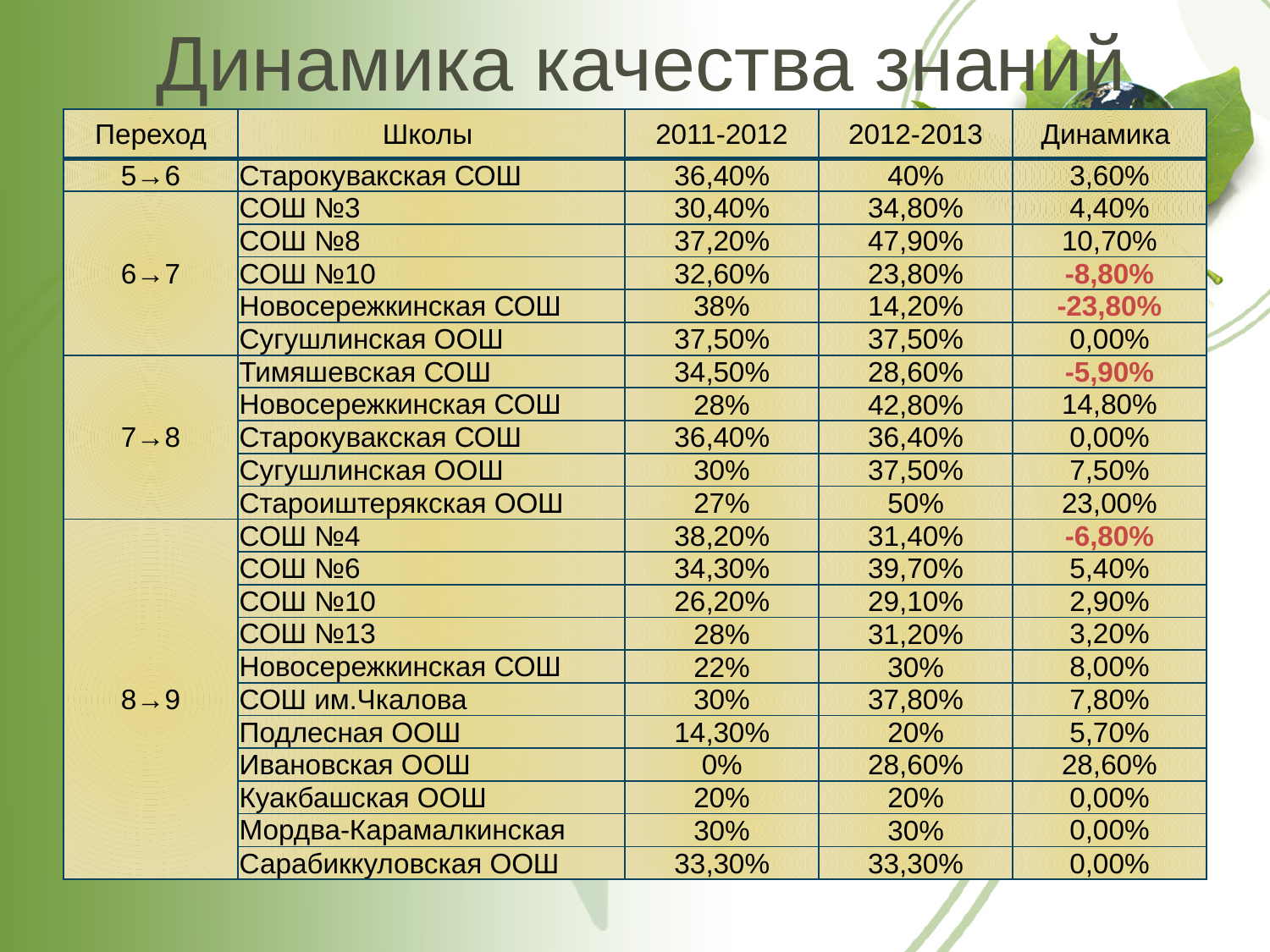

# Динамика качества знаний
| Переход | Школы | 2011-2012 | 2012-2013 | Динамика |
| --- | --- | --- | --- | --- |
| 5→6 | Старокувакская СОШ | 36,40% | 40% | 3,60% |
| 6→7 | СОШ №3 | 30,40% | 34,80% | 4,40% |
|  | СОШ №8 | 37,20% | 47,90% | 10,70% |
|  | СОШ №10 | 32,60% | 23,80% | -8,80% |
|  | Новосережкинская СОШ | 38% | 14,20% | -23,80% |
|  | Сугушлинская ООШ | 37,50% | 37,50% | 0,00% |
| 7→8 | Тимяшевская СОШ | 34,50% | 28,60% | -5,90% |
|  | Новосережкинская СОШ | 28% | 42,80% | 14,80% |
|  | Старокувакская СОШ | 36,40% | 36,40% | 0,00% |
|  | Сугушлинская ООШ | 30% | 37,50% | 7,50% |
|  | Староиштерякская ООШ | 27% | 50% | 23,00% |
| 8→9 | СОШ №4 | 38,20% | 31,40% | -6,80% |
|  | СОШ №6 | 34,30% | 39,70% | 5,40% |
|  | СОШ №10 | 26,20% | 29,10% | 2,90% |
|  | СОШ №13 | 28% | 31,20% | 3,20% |
|  | Новосережкинская СОШ | 22% | 30% | 8,00% |
|  | СОШ им.Чкалова | 30% | 37,80% | 7,80% |
|  | Подлесная ООШ | 14,30% | 20% | 5,70% |
|  | Ивановская ООШ | 0% | 28,60% | 28,60% |
|  | Куакбашская ООШ | 20% | 20% | 0,00% |
|  | Мордва-Карамалкинская | 30% | 30% | 0,00% |
|  | Сарабиккуловская ООШ | 33,30% | 33,30% | 0,00% |